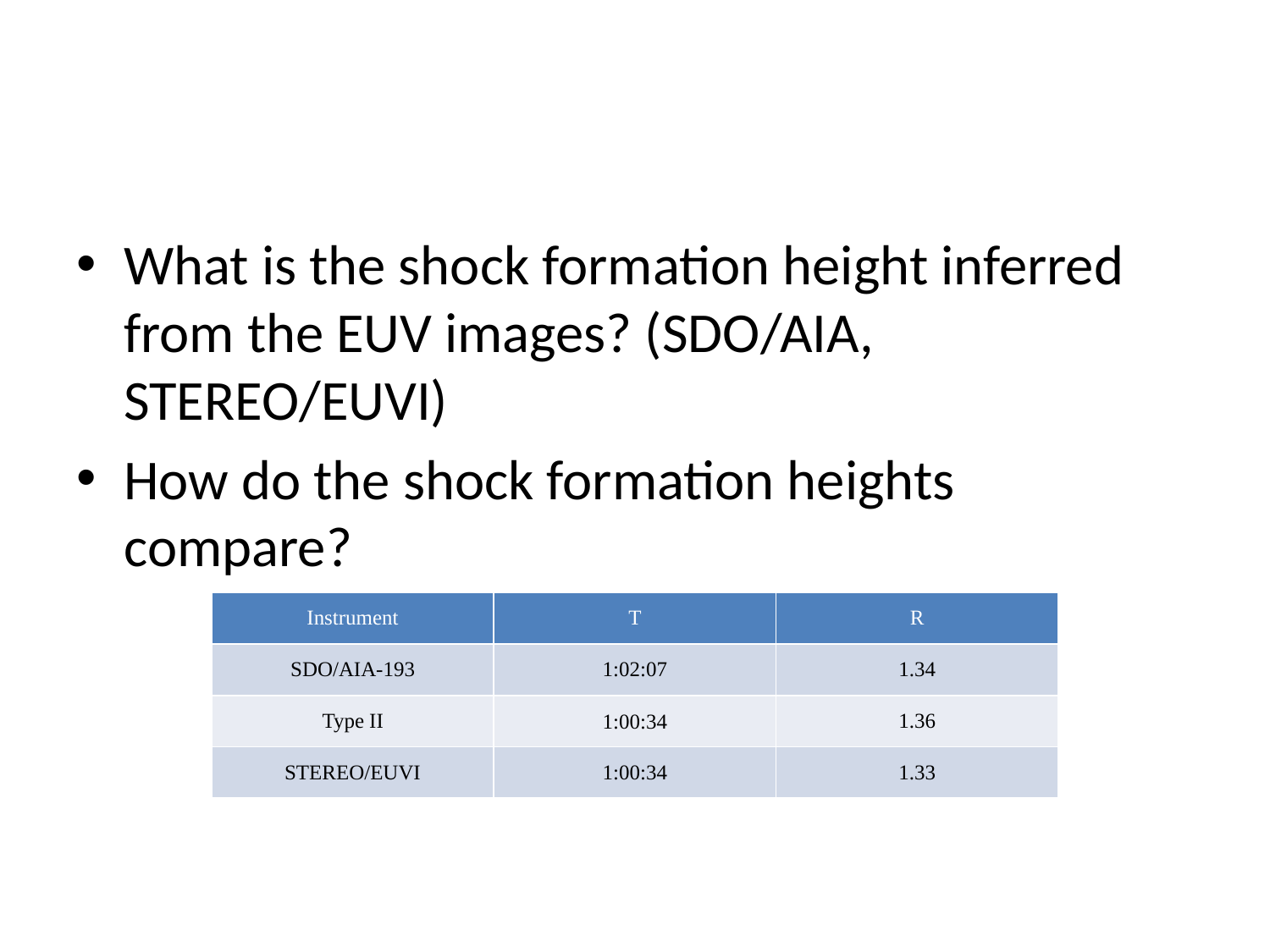

#
What is the shock formation height inferred from the EUV images? (SDO/AIA, STEREO/EUVI)
How do the shock formation heights compare?

| Instrument | T | R |
| --- | --- | --- |
| SDO/AIA-193 | 1:02:07 | 1.34 |
| Type II | 1:00:34 | 1.36 |
| STEREO/EUVI | 1:00:34 | 1.33 |